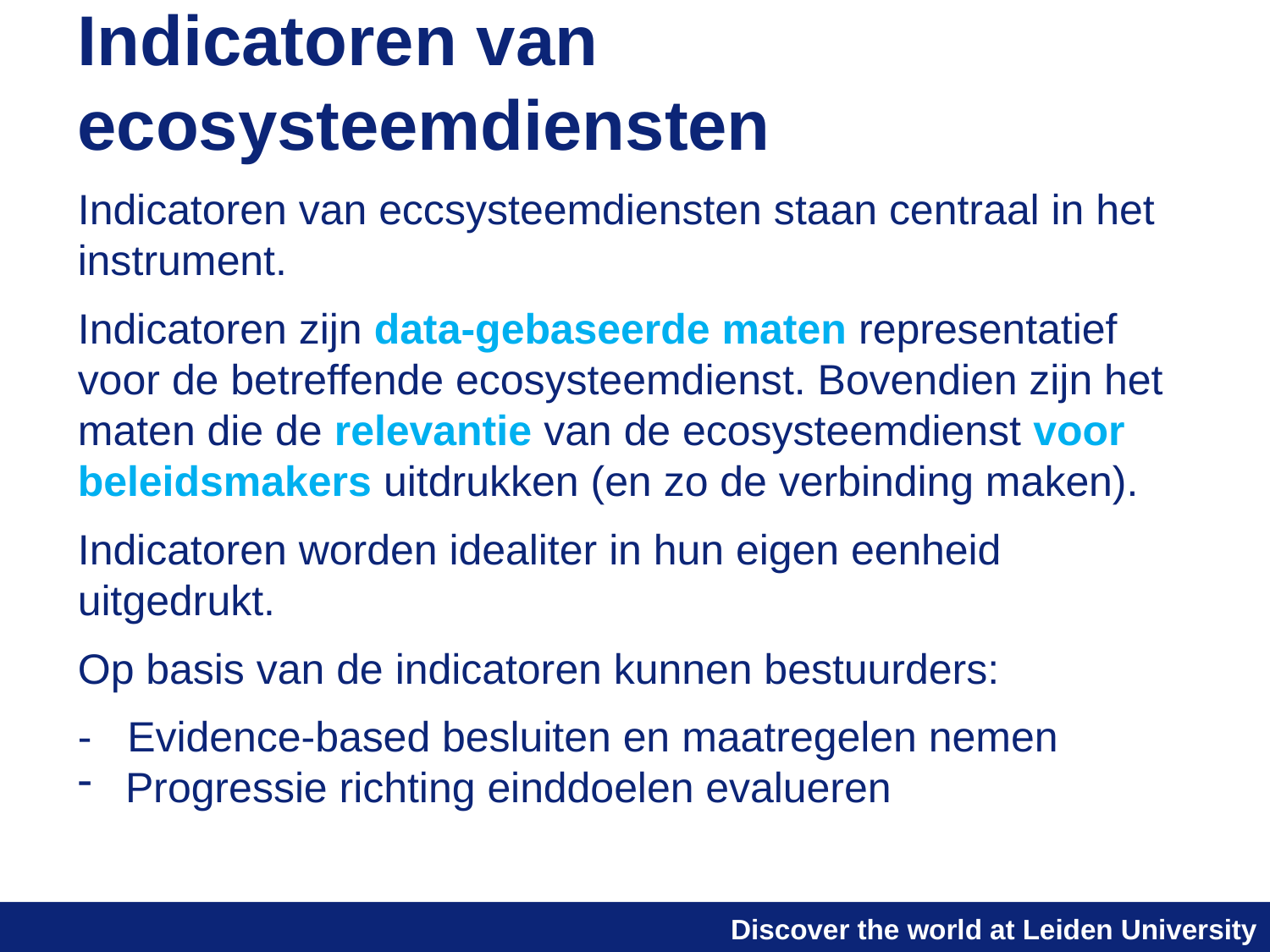

# Indicatoren van ecosysteemdiensten
Indicatoren van eccsysteemdiensten staan centraal in het instrument.
Indicatoren zijn data-gebaseerde maten representatief voor de betreffende ecosysteemdienst. Bovendien zijn het maten die de relevantie van de ecosysteemdienst voor beleidsmakers uitdrukken (en zo de verbinding maken).
Indicatoren worden idealiter in hun eigen eenheid uitgedrukt.
Op basis van de indicatoren kunnen bestuurders:
-   Evidence-based besluiten en maatregelen nemen
Progressie richting einddoelen evalueren